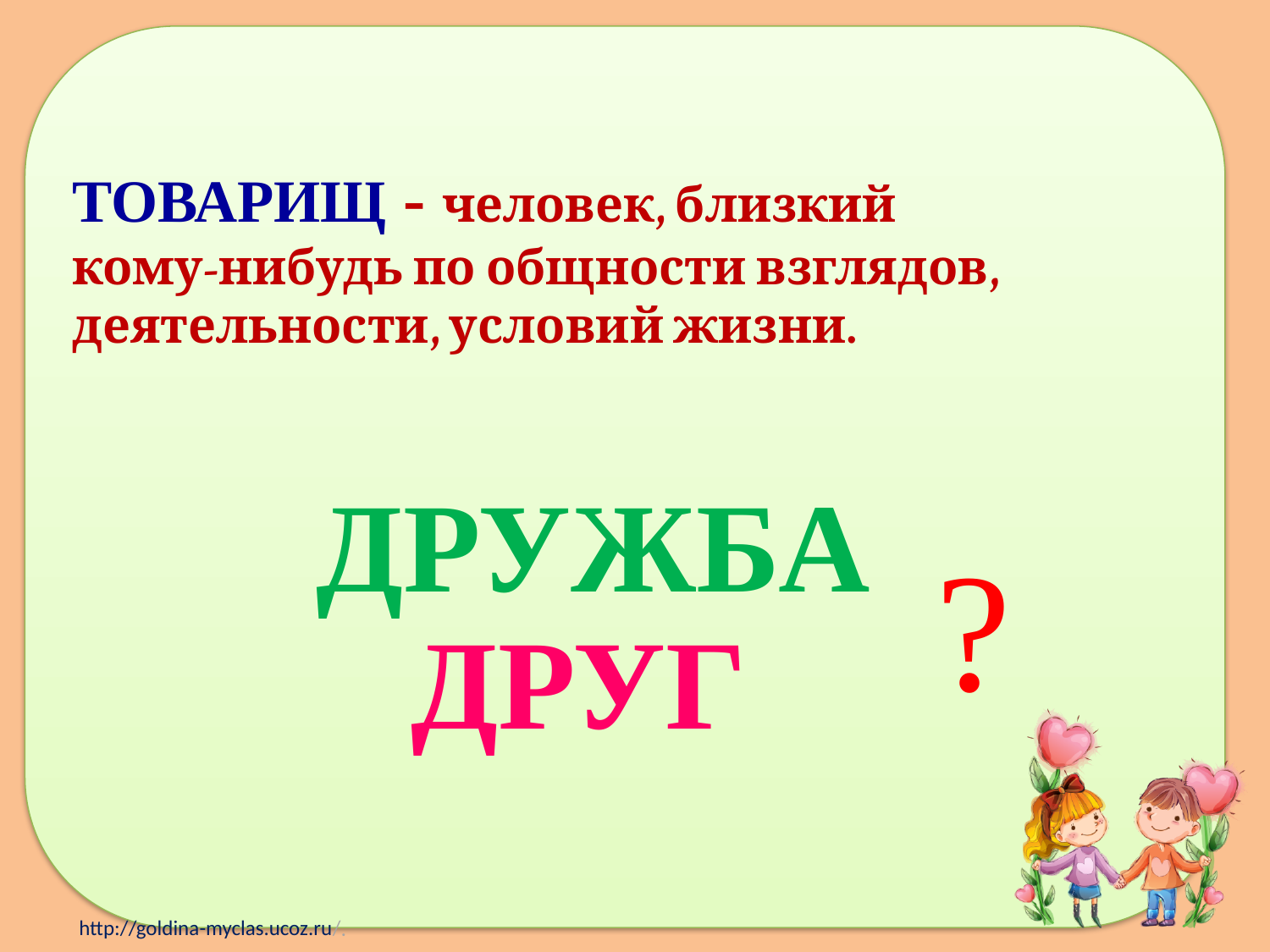

# ТОВАРИЩ - человек, близкий кому-нибудь по общности взглядов, деятельности, условий жизни.

		ДРУЖБА
           ДРУГ
?